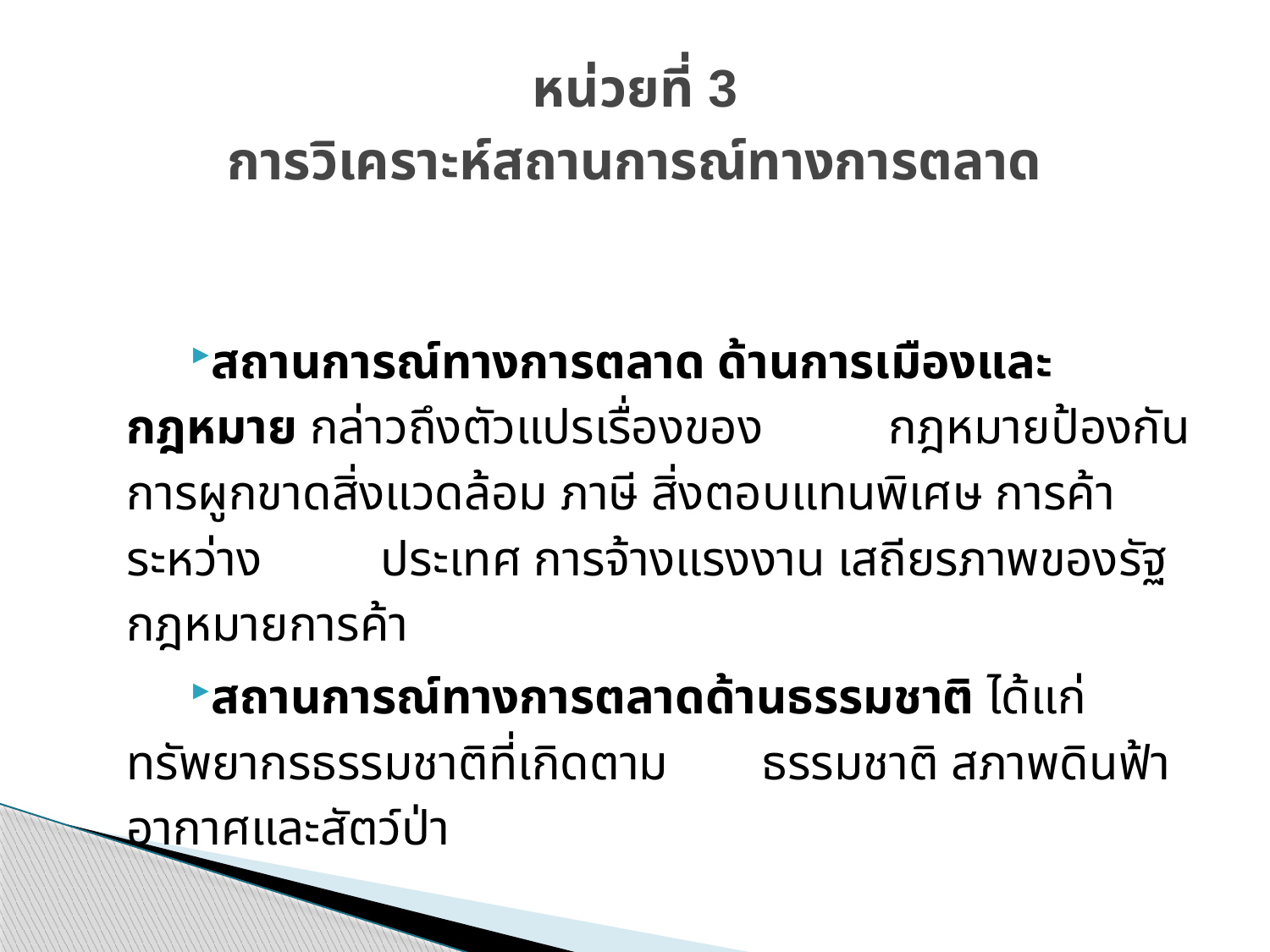

# หน่วยที่ 3 การวิเคราะห์สถานการณ์ทางการตลาด
สถานการณ์ทางการตลาด ด้านการเมืองและกฎหมาย กล่าวถึงตัวแปรเรื่องของ	กฎหมายป้องกันการผูกขาดสิ่งแวดล้อม ภาษี สิ่งตอบแทนพิเศษ การค้าระหว่าง	ประเทศ การจ้างแรงงาน เสถียรภาพของรัฐ กฎหมายการค้า
สถานการณ์ทางการตลาดด้านธรรมชาติ ได้แก่ ทรัพยากรธรรมชาติที่เกิดตาม	ธรรมชาติ สภาพดินฟ้าอากาศและสัตว์ป่า